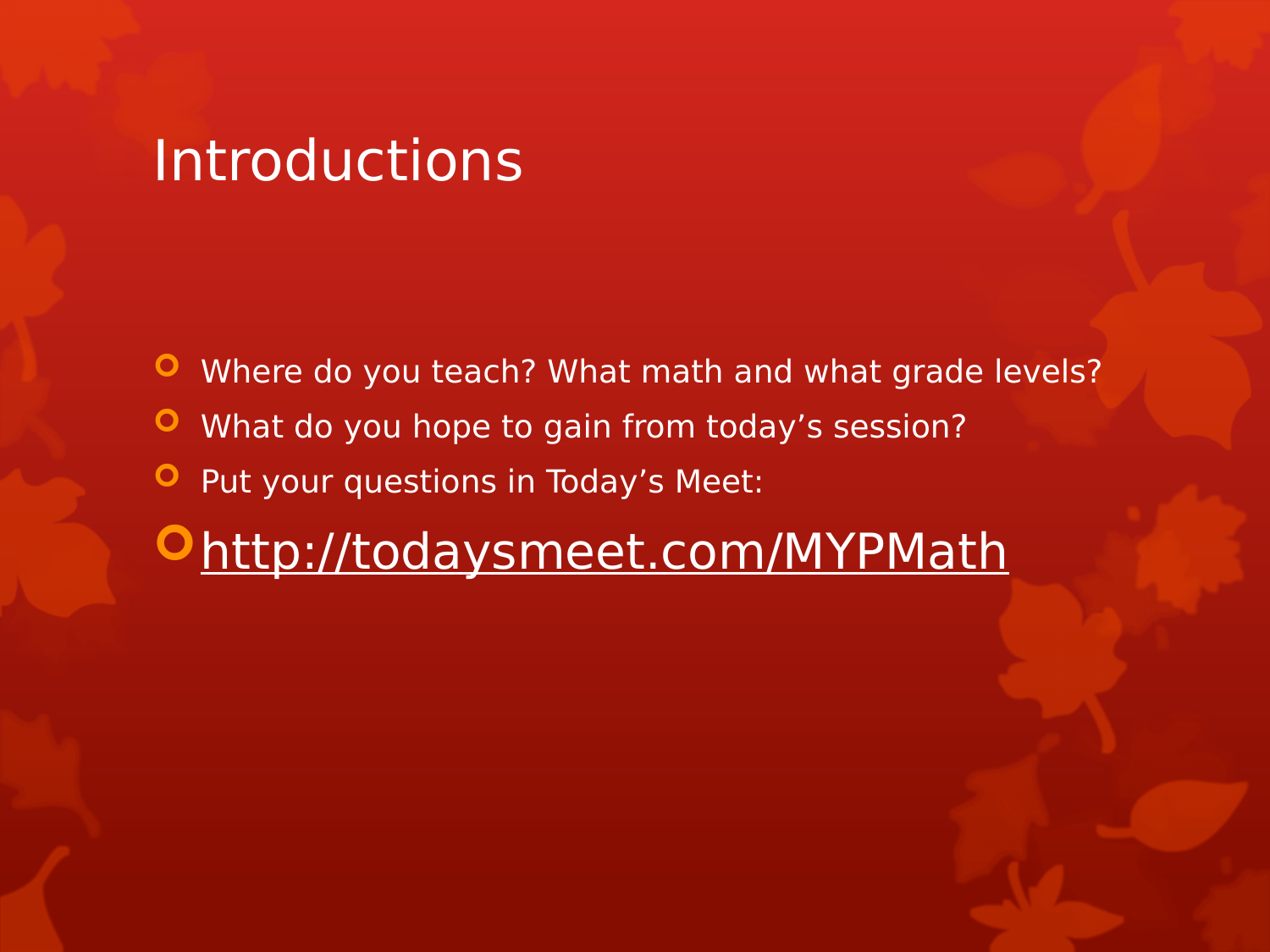

# Introductions
Where do you teach? What math and what grade levels?
What do you hope to gain from today’s session?
Put your questions in Today’s Meet:
http://todaysmeet.com/MYPMath